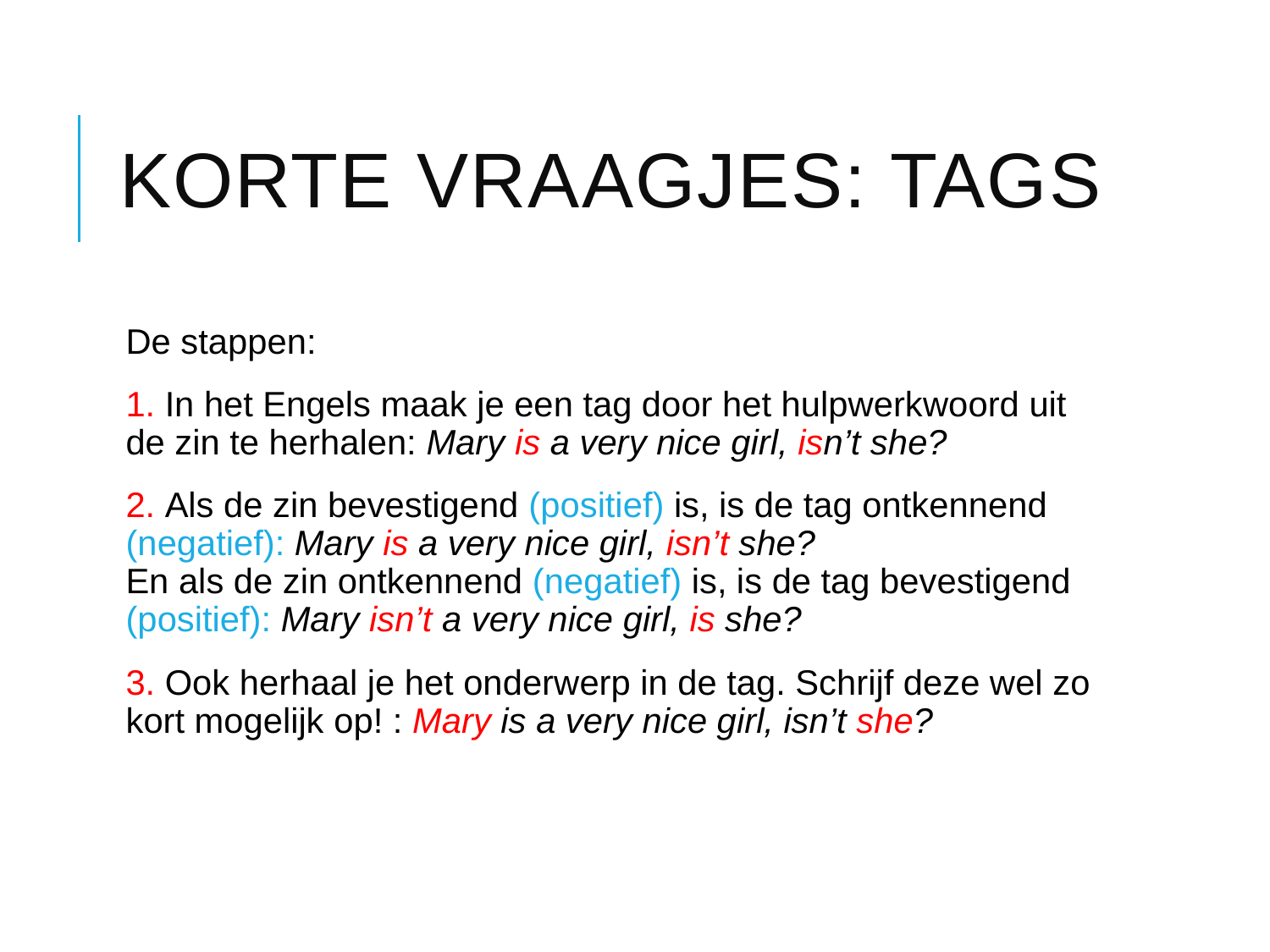

# Korte vraagjes: tags
De stappen:
1. In het Engels maak je een tag door het hulpwerkwoord uit de zin te herhalen: Mary is a very nice girl, isn’t she?
2. Als de zin bevestigend (positief) is, is de tag ontkennend (negatief): Mary is a very nice girl, isn’t she?
En als de zin ontkennend (negatief) is, is de tag bevestigend (positief): Mary isn’t a very nice girl, is she?
3. Ook herhaal je het onderwerp in de tag. Schrijf deze wel zo kort mogelijk op! : Mary is a very nice girl, isn’t she?